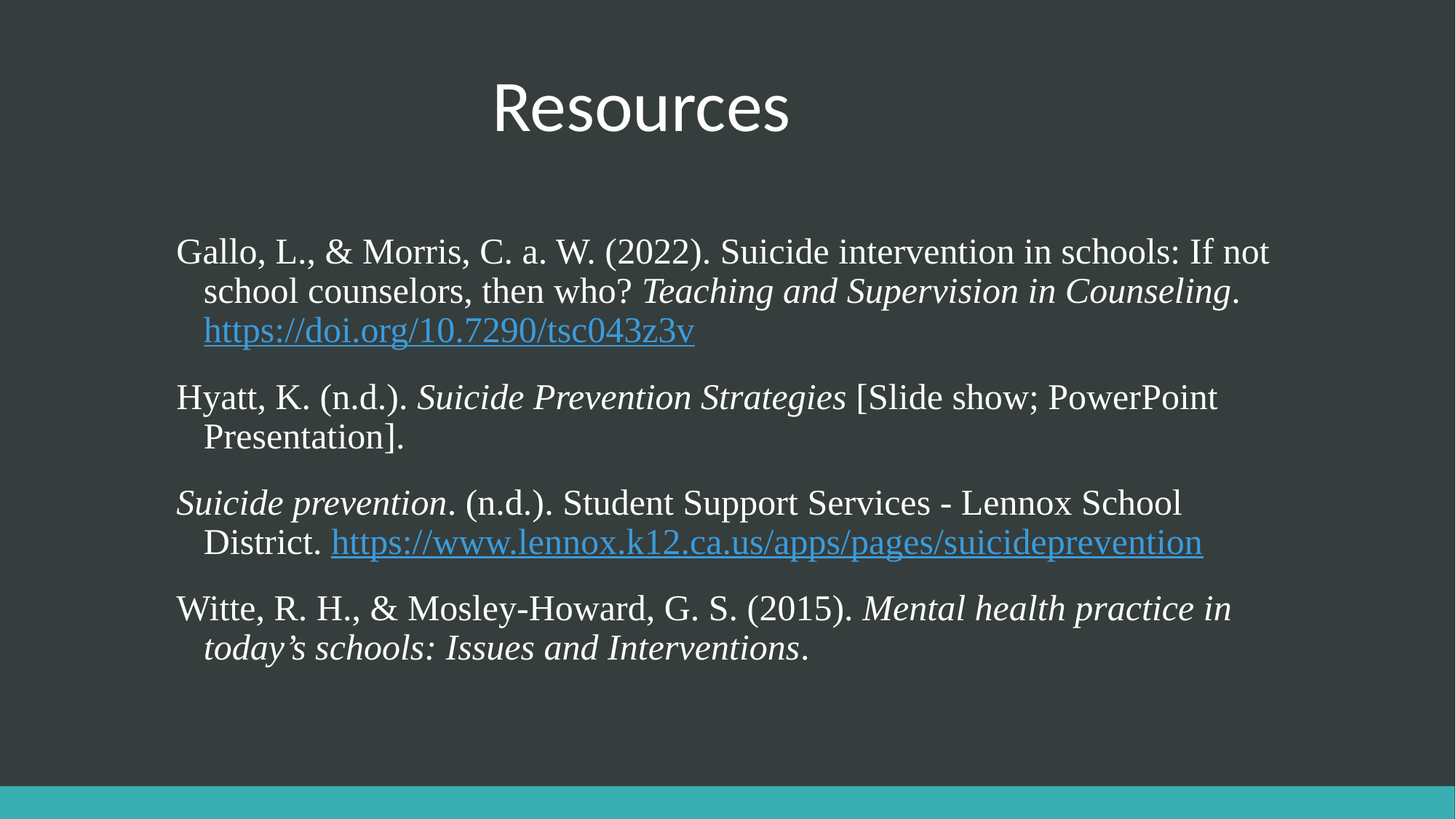

Resources
Gallo, L., & Morris, C. a. W. (2022). Suicide intervention in schools: If not school counselors, then who? Teaching and Supervision in Counseling. https://doi.org/10.7290/tsc043z3v
Hyatt, K. (n.d.). Suicide Prevention Strategies [Slide show; PowerPoint Presentation].
Suicide prevention. (n.d.). Student Support Services - Lennox School District. https://www.lennox.k12.ca.us/apps/pages/suicideprevention
Witte, R. H., & Mosley-Howard, G. S. (2015). Mental health practice in today’s schools: Issues and Interventions.